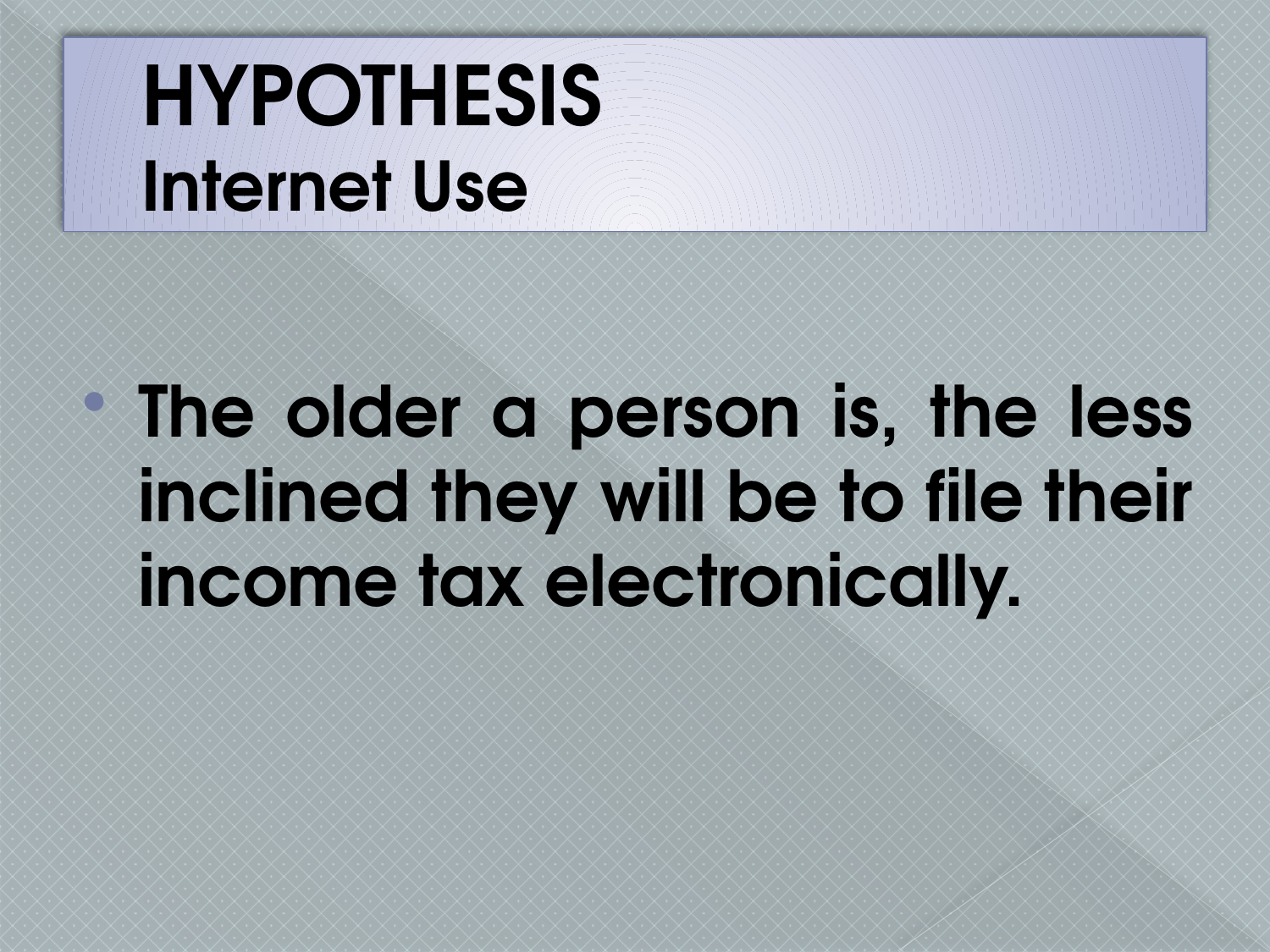

# HYPOTHESIS Internet Use

The older a person is, the less inclined they will be to file their income tax electronically.